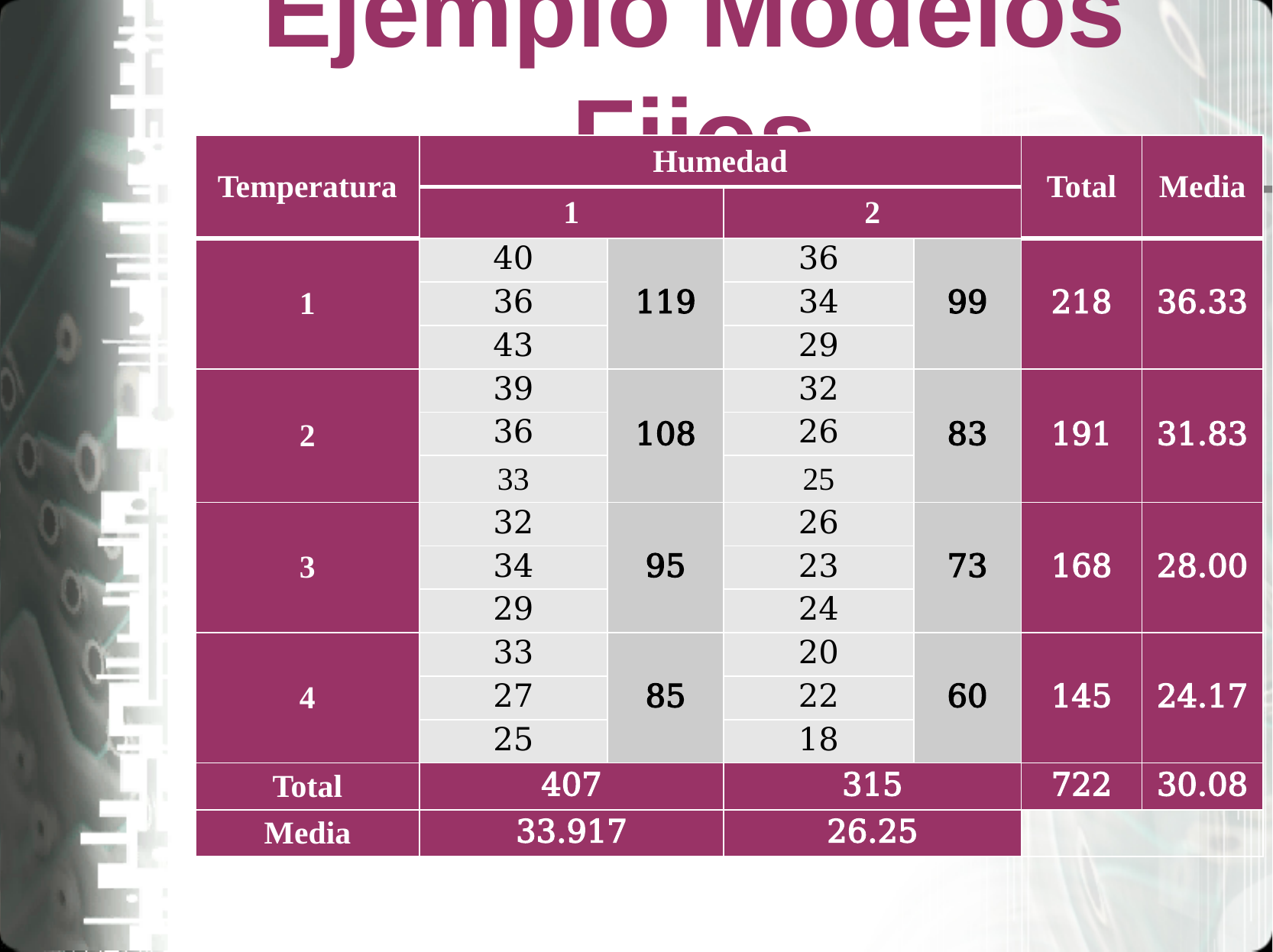

# Ejemplo Modelos Fijos
| Temperatura | Humedad |  |  |  | Total | Media |
| --- | --- | --- | --- | --- | --- | --- |
|  | 1 |  | 2 |  |  |  |
| 1 | 40 | 119 | 36 | 99 | 218 | 36.33 |
|  | 36 |  | 34 |  |  |  |
|  | 43 |  | 29 |  |  |  |
| 2 | 39 | 108 | 32 | 83 | 191 | 31.83 |
|  | 36 |  | 26 |  |  |  |
|  | 33 |  | 25 |  |  |  |
| 3 | 32 | 95 | 26 | 73 | 168 | 28.00 |
|  | 34 |  | 23 |  |  |  |
|  | 29 |  | 24 |  |  |  |
| 4 | 33 | 85 | 20 | 60 | 145 | 24.17 |
|  | 27 |  | 22 |  |  |  |
|  | 25 |  | 18 |  |  |  |
| Total | 407 |  | 315 |  | 722 | 30.08 |
| Media | 33.917 |  | 26.25 |  |  |  |